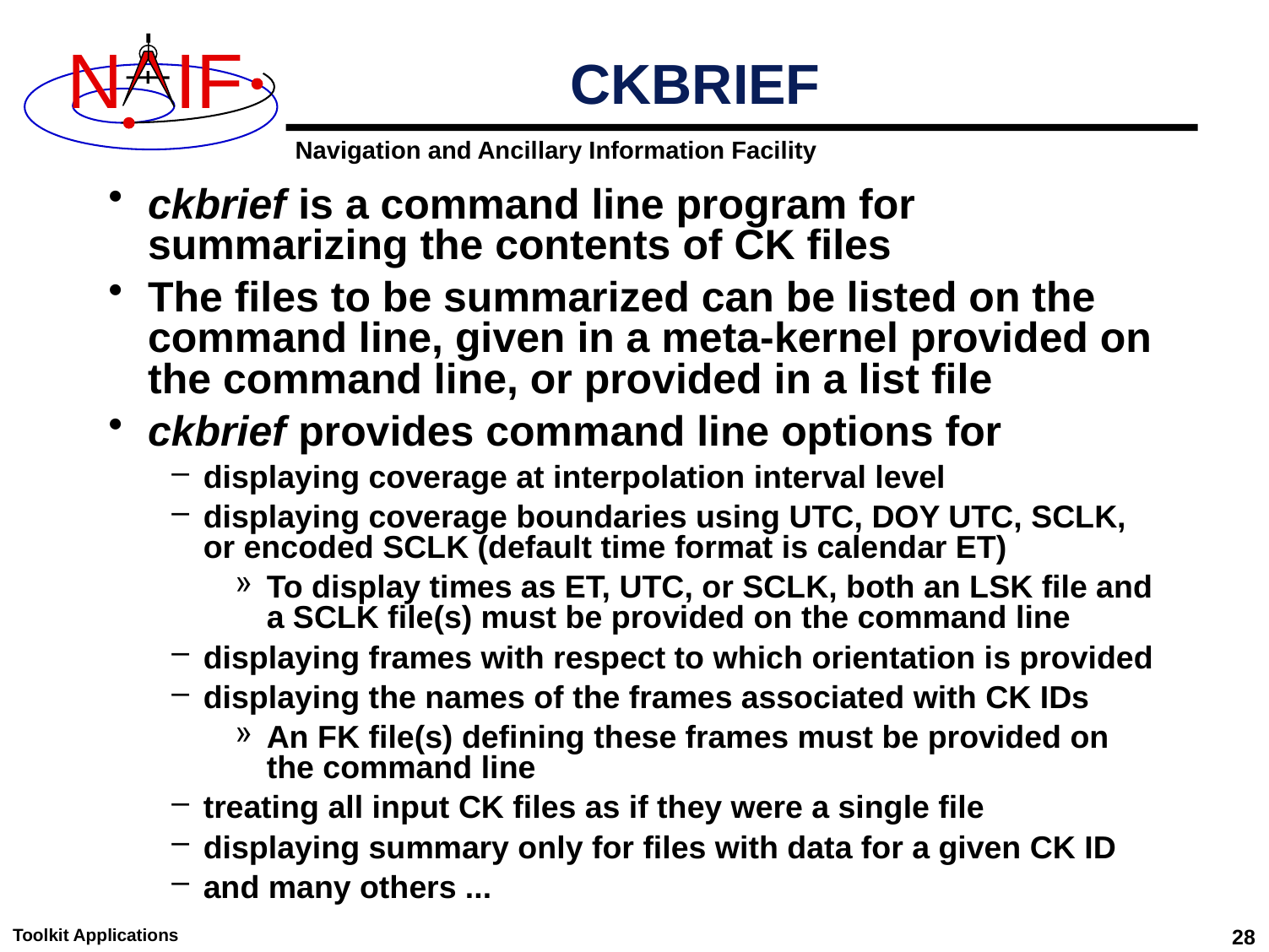

# CKBRIEF
ckbrief is a command line program for summarizing the contents of CK files
The files to be summarized can be listed on the command line, given in a meta-kernel provided on the command line, or provided in a list file
ckbrief provides command line options for
displaying coverage at interpolation interval level
displaying coverage boundaries using UTC, DOY UTC, SCLK, or encoded SCLK (default time format is calendar ET)
To display times as ET, UTC, or SCLK, both an LSK file and a SCLK file(s) must be provided on the command line
displaying frames with respect to which orientation is provided
displaying the names of the frames associated with CK IDs
An FK file(s) defining these frames must be provided on the command line
treating all input CK files as if they were a single file
displaying summary only for files with data for a given CK ID
and many others ...

Toolkit Applications
28